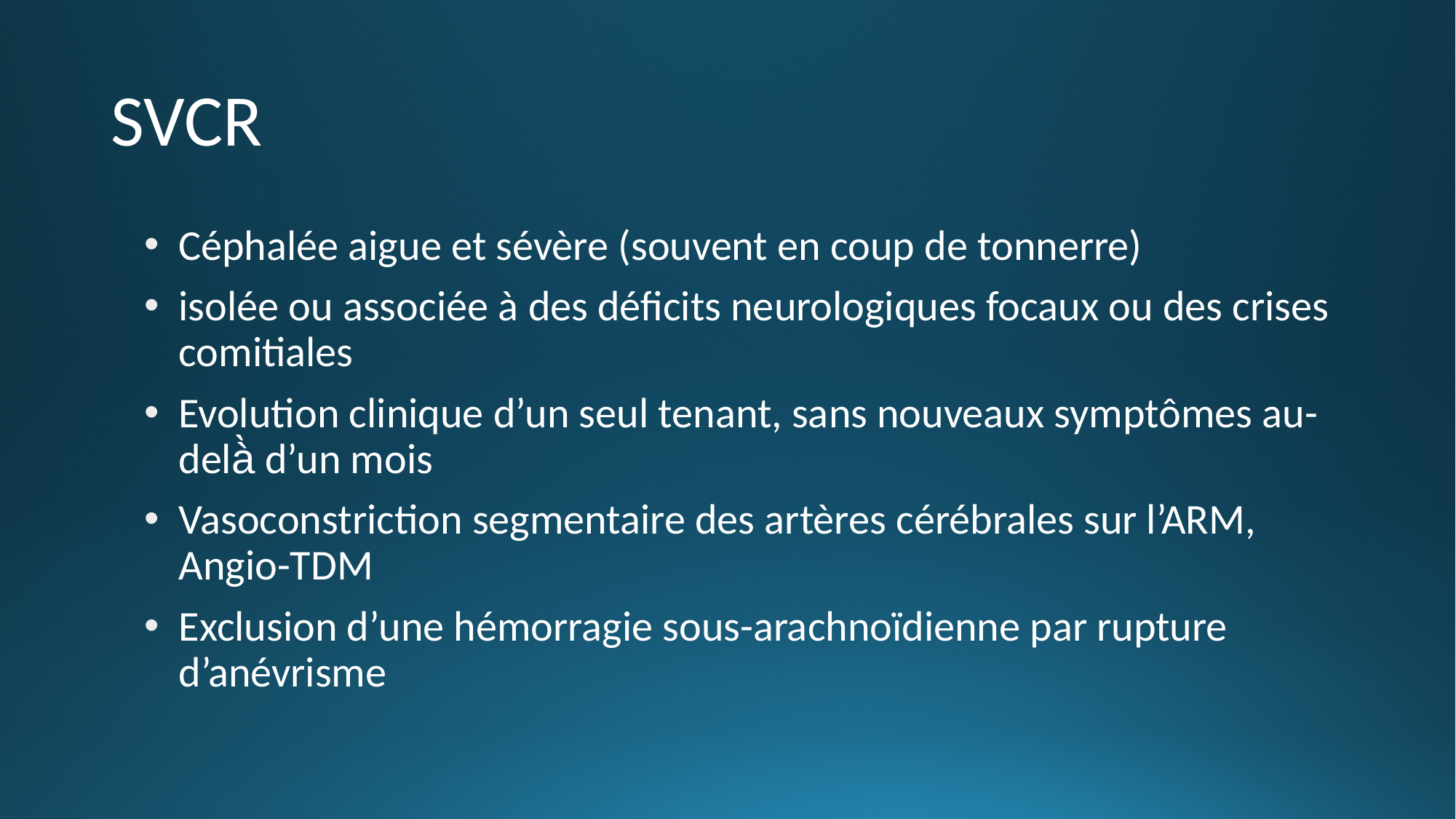

# SVCR
Céphalée aigue et sévère (souvent en coup de tonnerre)
isolée ou associée à des déficits neurologiques focaux ou des crises comitiales
Evolution clinique d’un seul tenant, sans nouveaux symptômes au-delà̀ d’un mois
Vasoconstriction segmentaire des artères cérébrales sur l’ARM, Angio-TDM
Exclusion d’une hémorragie sous-arachnoïdienne par rupture d’anévrisme